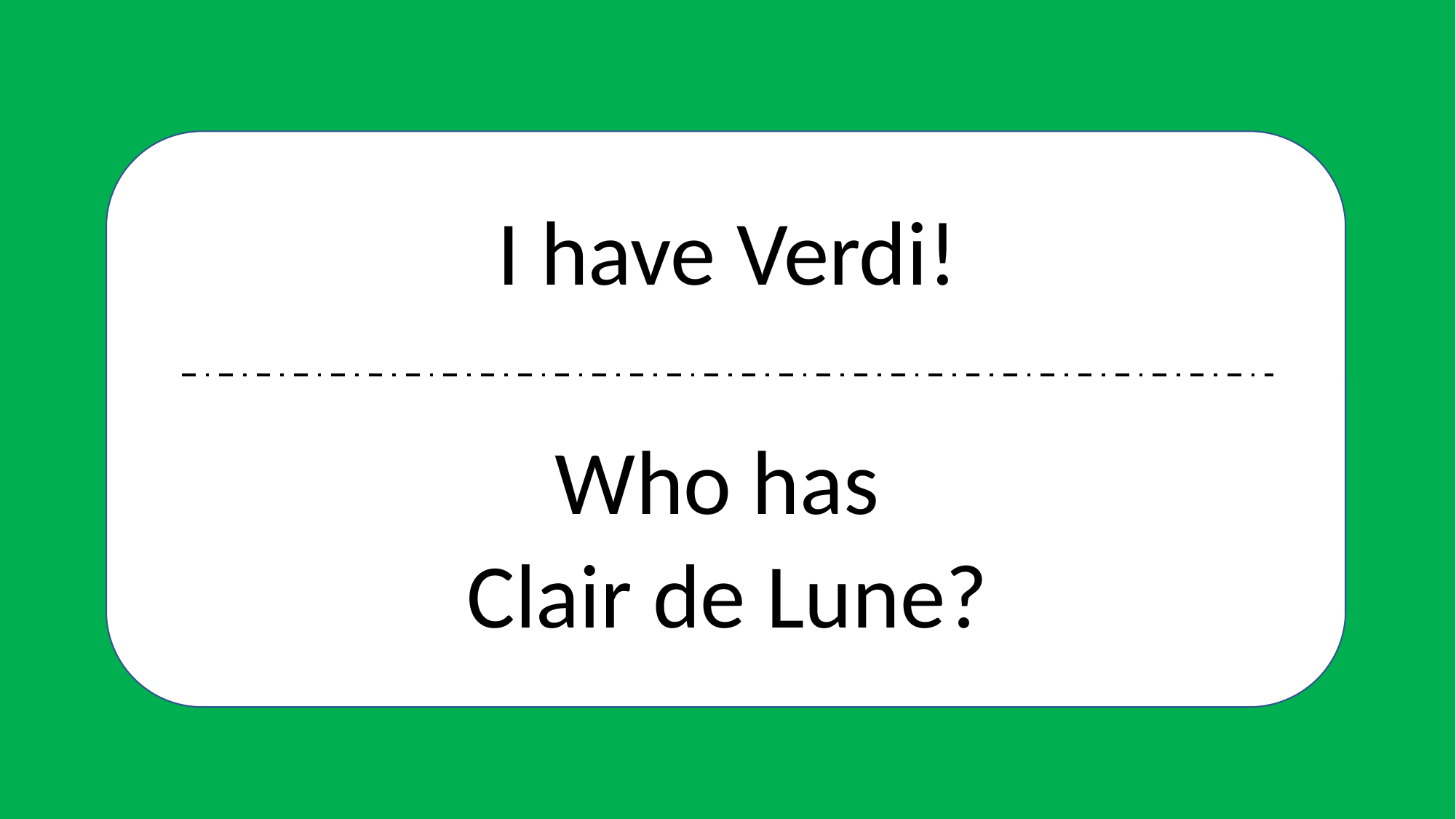

# I have Verdi!
Who has
Clair de Lune?